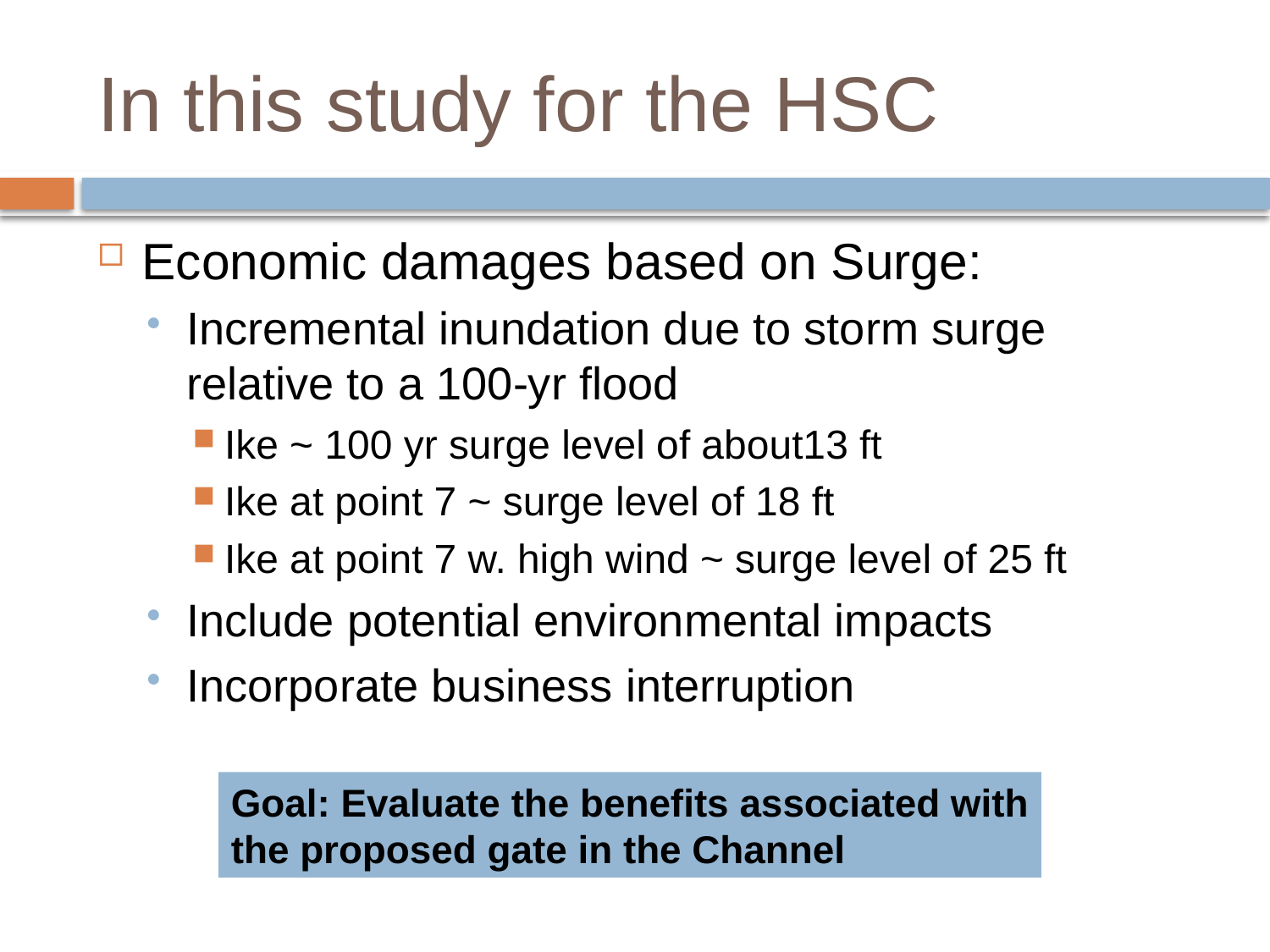

# In this study for the HSC
Economic damages based on Surge:
Incremental inundation due to storm surge relative to a 100-yr flood
Ike ~ 100 yr surge level of about13 ft
Ike at point 7 ~ surge level of 18 ft
Ike at point 7 w. high wind ~ surge level of 25 ft
Include potential environmental impacts
Incorporate business interruption

Goal: Evaluate the benefits associated with
the proposed gate in the Channel